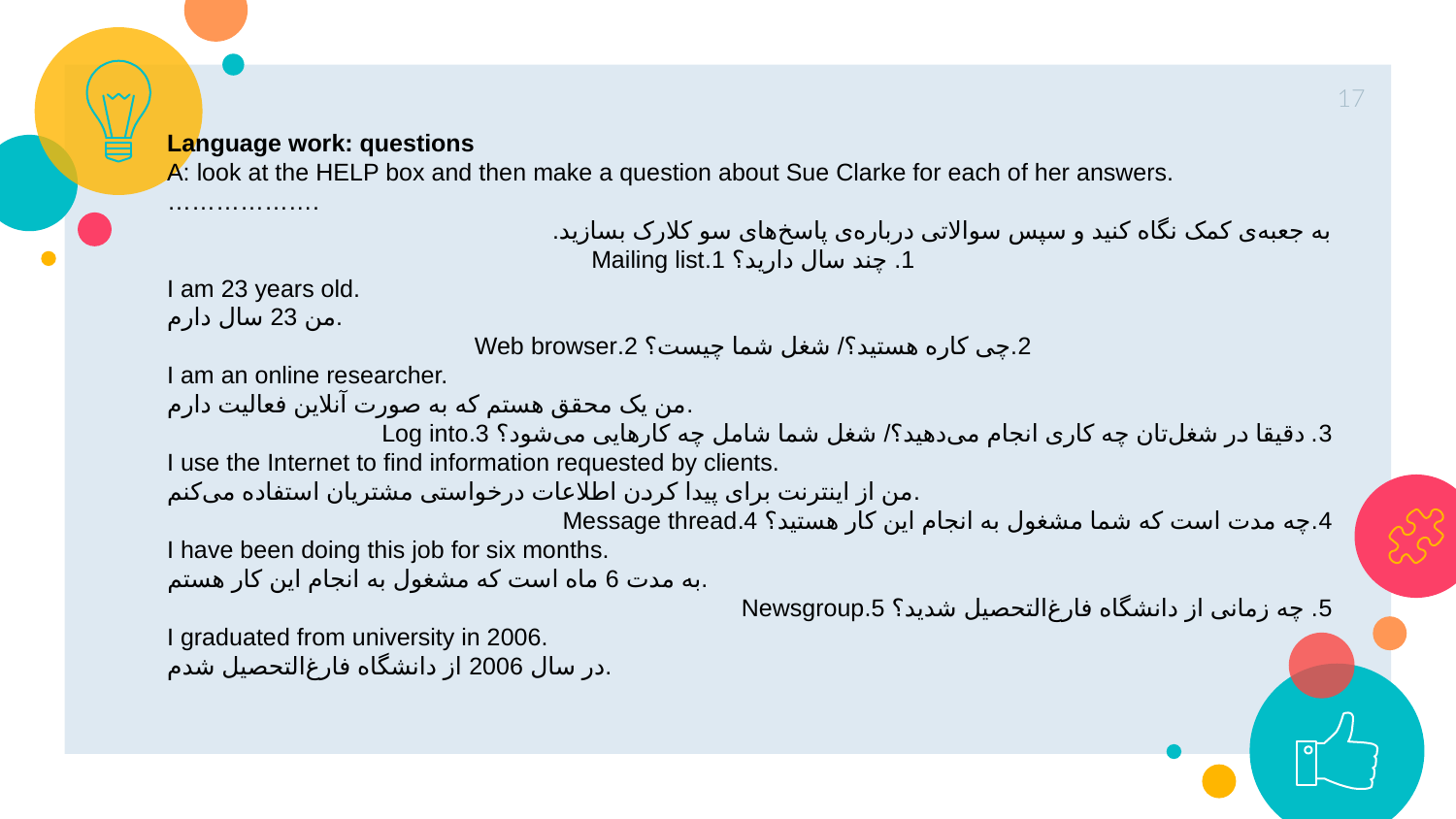

17
Language work: questions
A: look at the HELP box and then make a question about Sue Clarke for each of her answers.
……………….
به جعبه‌ی کمک نگاه کنید و سپس سوالاتی درباره‌ی پاسخ‌های سو کلارک بسازید.
1. چند سال دارید؟ 1.	Mailing list
I am 23 years old.
من 23 سال دارم.
2.چی کاره هستید؟/ شغل شما چیست؟ 2.	Web browser
I am an online researcher.
من یک محقق هستم که به صورت آنلاین فعالیت دارم.
3. دقیقا در شغل‌تان چه کاری انجام می‌دهید؟/ شغل شما شامل چه کارهایی می‌شود؟ 3.	Log into
I use the Internet to find information requested by clients.
من از اینترنت برای پیدا کردن اطلاعات درخواستی مشتریان استفاده می‌کنم.
4.چه مدت است که شما مشغول به انجام این کار هستید؟ 4.	Message thread
I have been doing this job for six months.
به مدت 6 ماه است که مشغول به انجام این کار هستم.
5. چه زمانی از دانشگاه فارغ‌التحصیل شدید؟ 5.	Newsgroup
I graduated from university in 2006.
در سال 2006 از دانشگاه فارغ‌التحصیل شدم.